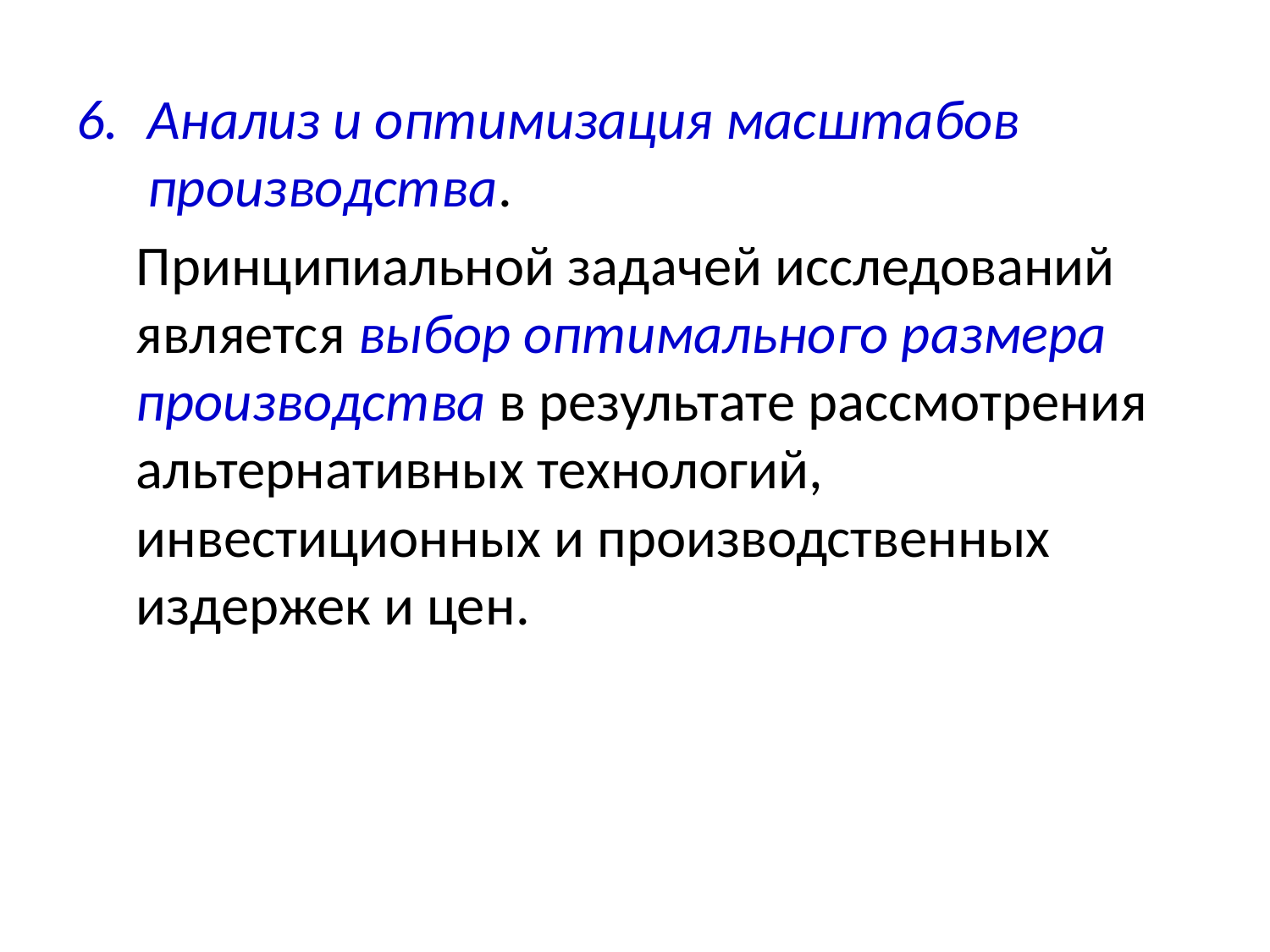

Анализ и оптимизация масштабов производства.
Принципиальной задачей исследований является выбор оптимального размера производства в результате рассмотрения альтернативных технологий, инвестиционных и производственных издержек и цен.